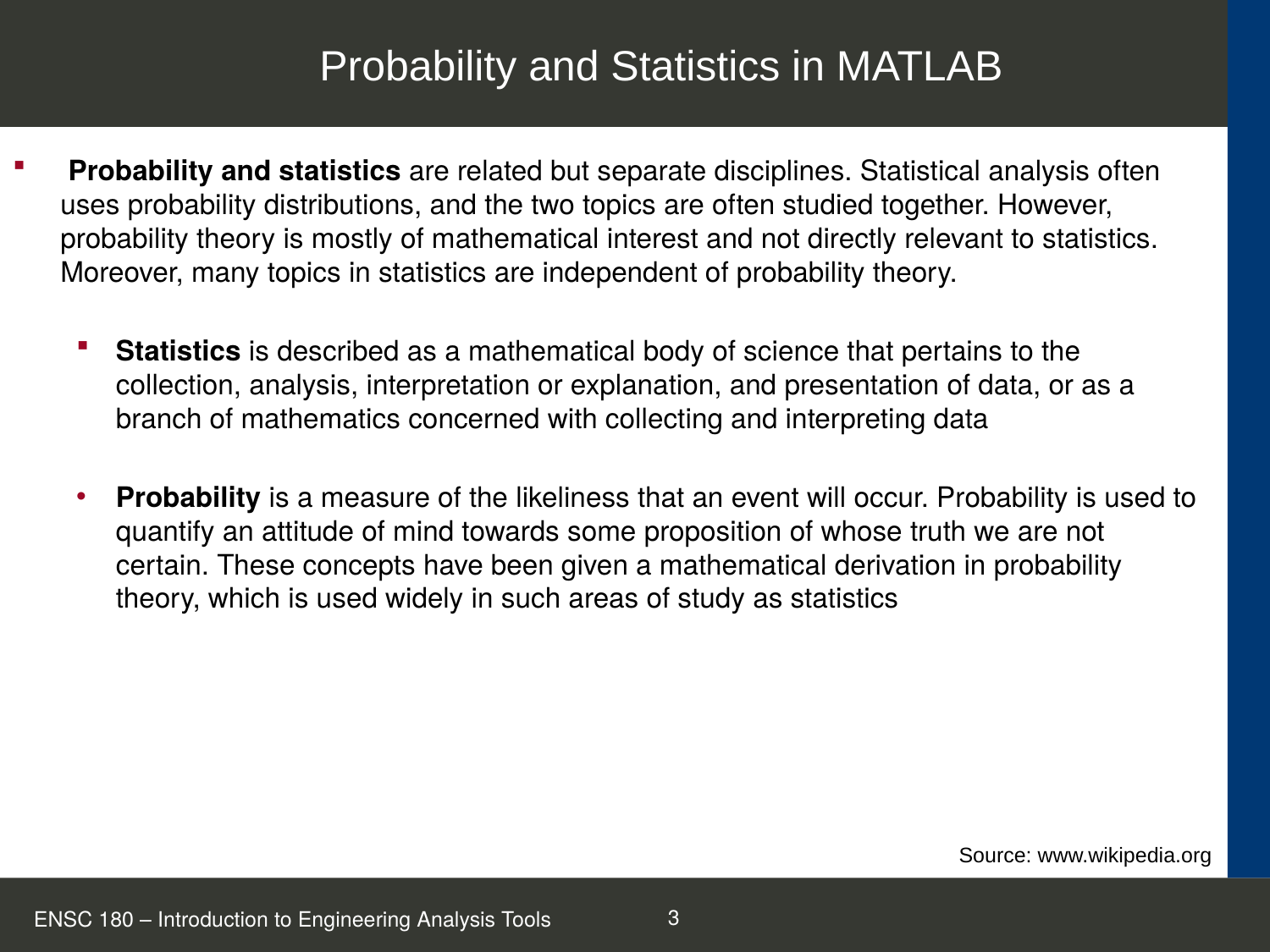

# Probability and Statistics in MATLAB
 Probability and statistics are related but separate disciplines. Statistical analysis often uses probability distributions, and the two topics are often studied together. However, probability theory is mostly of mathematical interest and not directly relevant to statistics. Moreover, many topics in statistics are independent of probability theory.

Statistics is described as a mathematical body of science that pertains to the collection, analysis, interpretation or explanation, and presentation of data, or as a branch of mathematics concerned with collecting and interpreting data

Probability is a measure of the likeliness that an event will occur. Probability is used to quantify an attitude of mind towards some proposition of whose truth we are not certain. These concepts have been given a mathematical derivation in probability theory, which is used widely in such areas of study as statistics

Source: www.wikipedia.org
ENSC 180 – Introduction to Engineering Analysis Tools